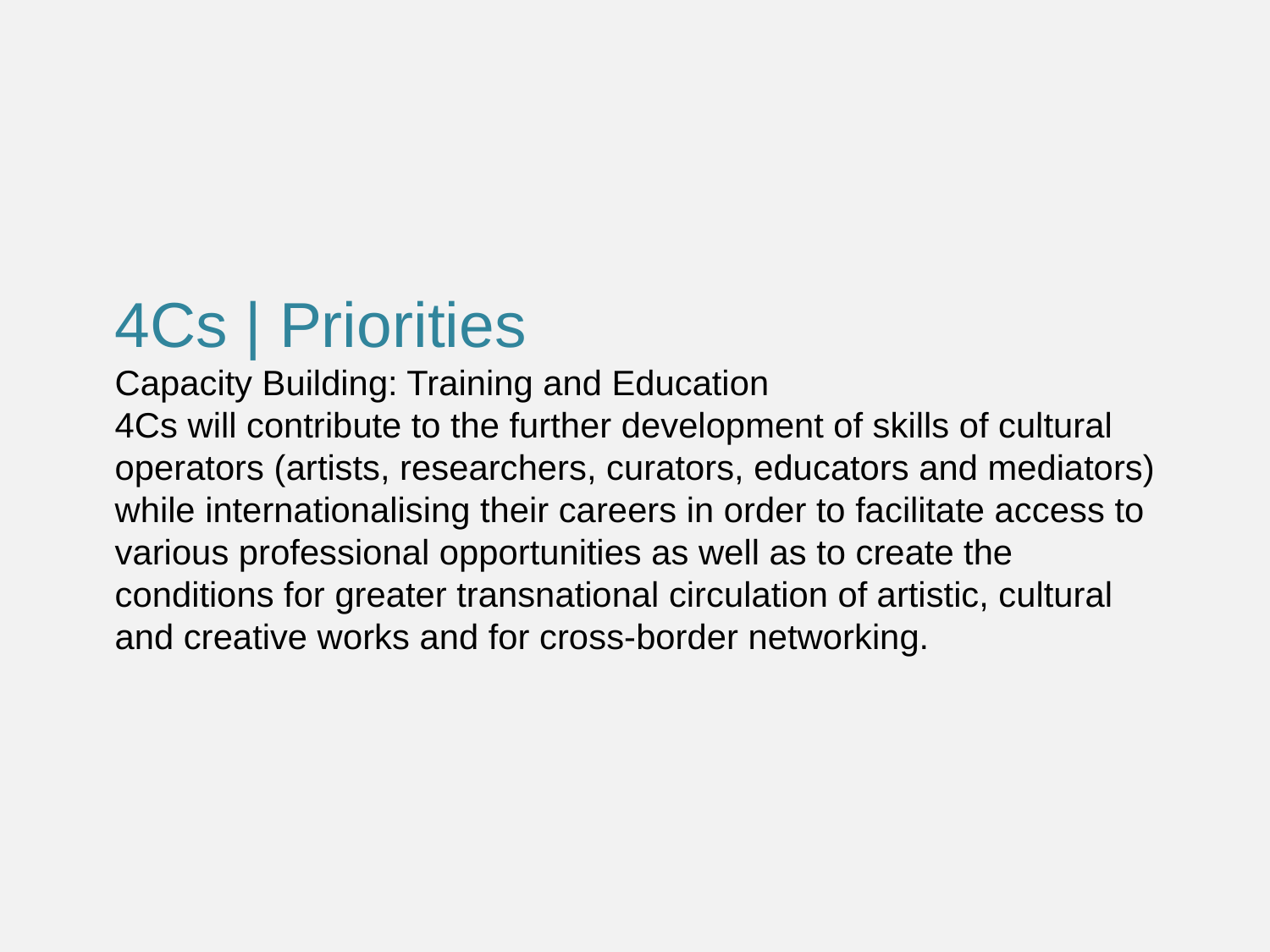

# 4Cs | Priorities Capacity Building: Training and Education 4Cs will contribute to the further development of skills of cultural operators (artists, researchers, curators, educators and mediators) while internationalising their careers in order to facilitate access to various professional opportunities as well as to create the conditions for greater transnational circulation of artistic, cultural and creative works and for cross-border networking.